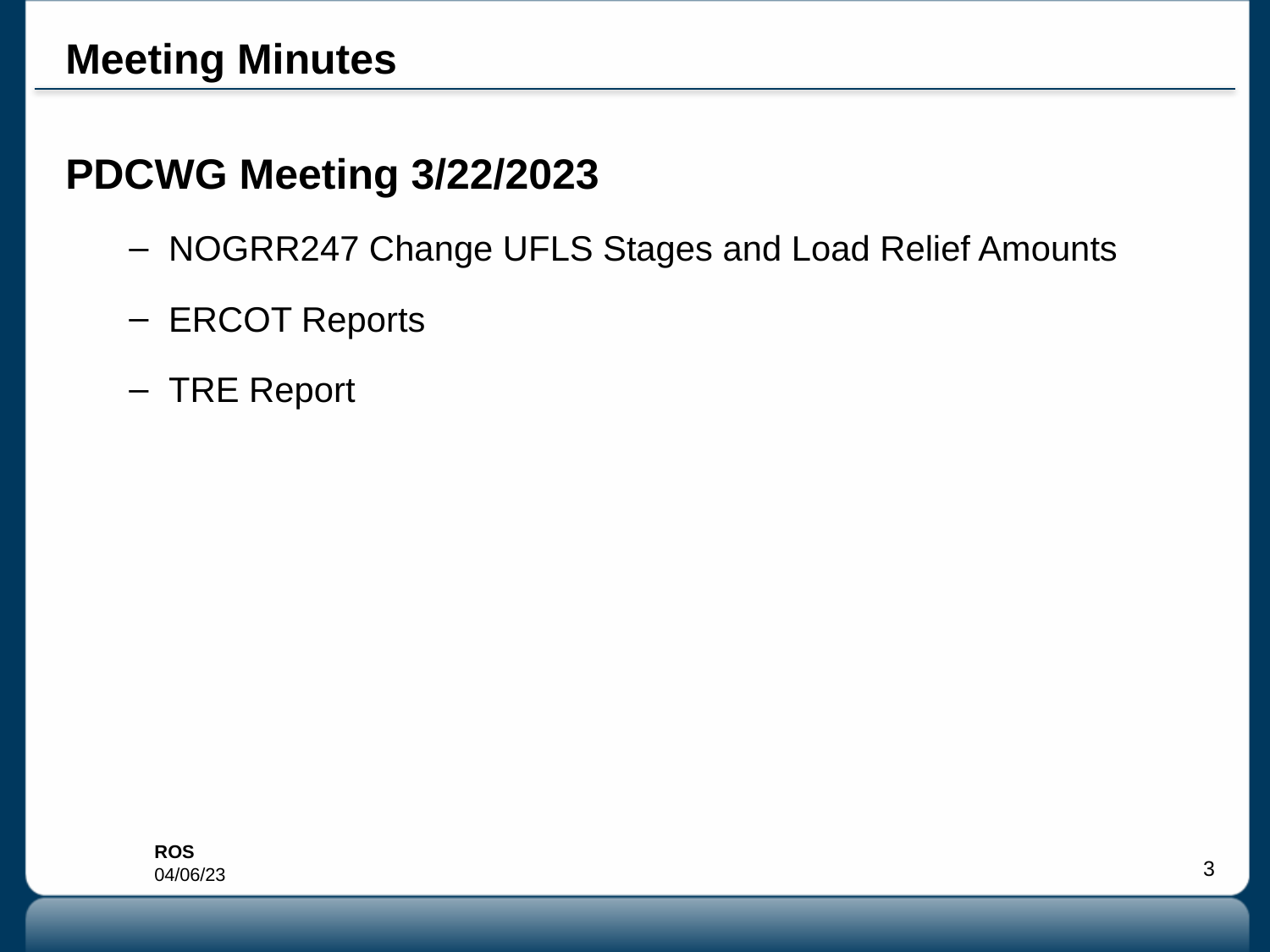

# Meeting Minutes
PDCWG Meeting 3/22/2023
NOGRR247 Change UFLS Stages and Load Relief Amounts
ERCOT Reports
TRE Report